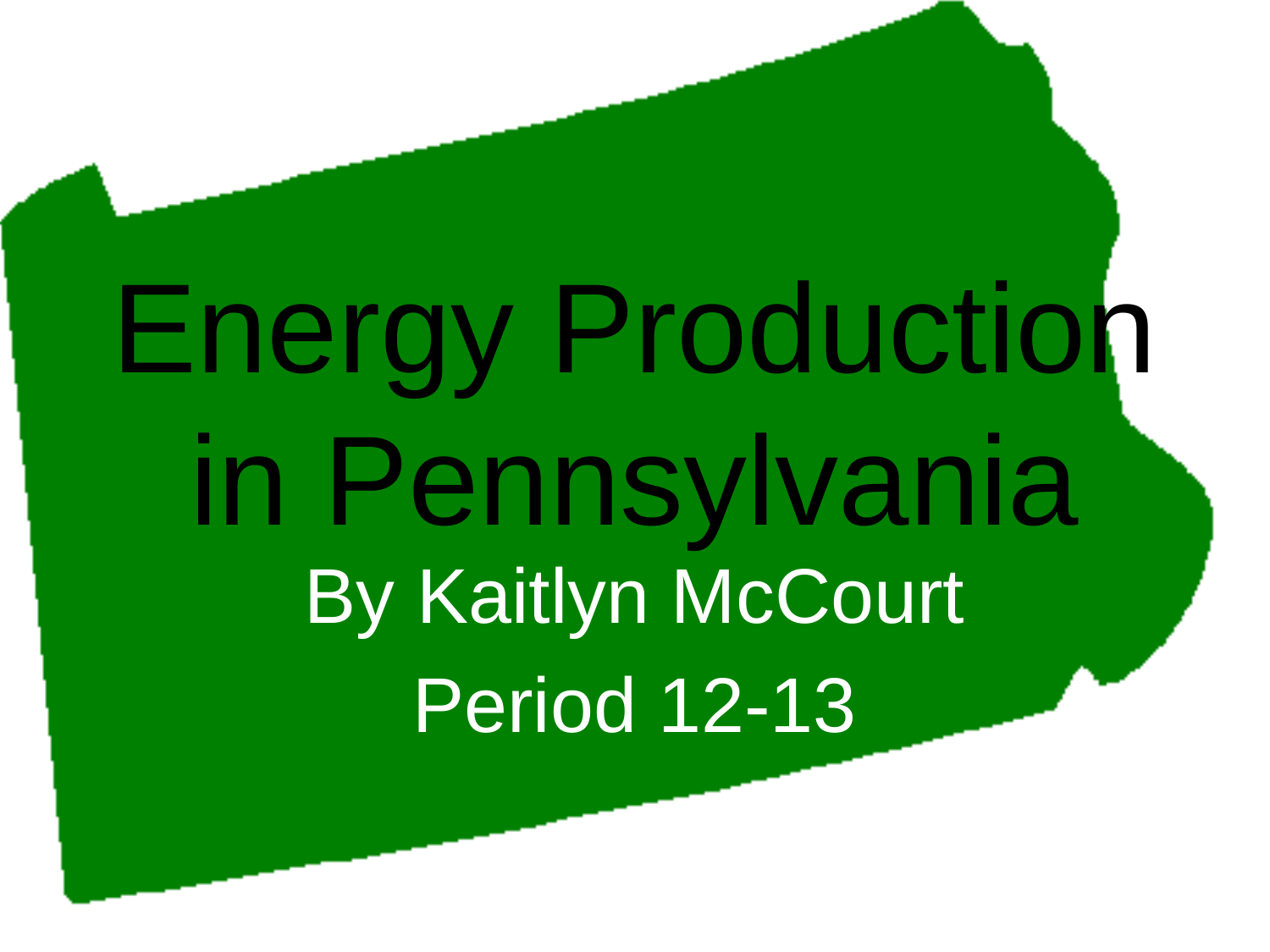

# Energy Production in Pennsylvania
By Kaitlyn McCourt
Period 12-13